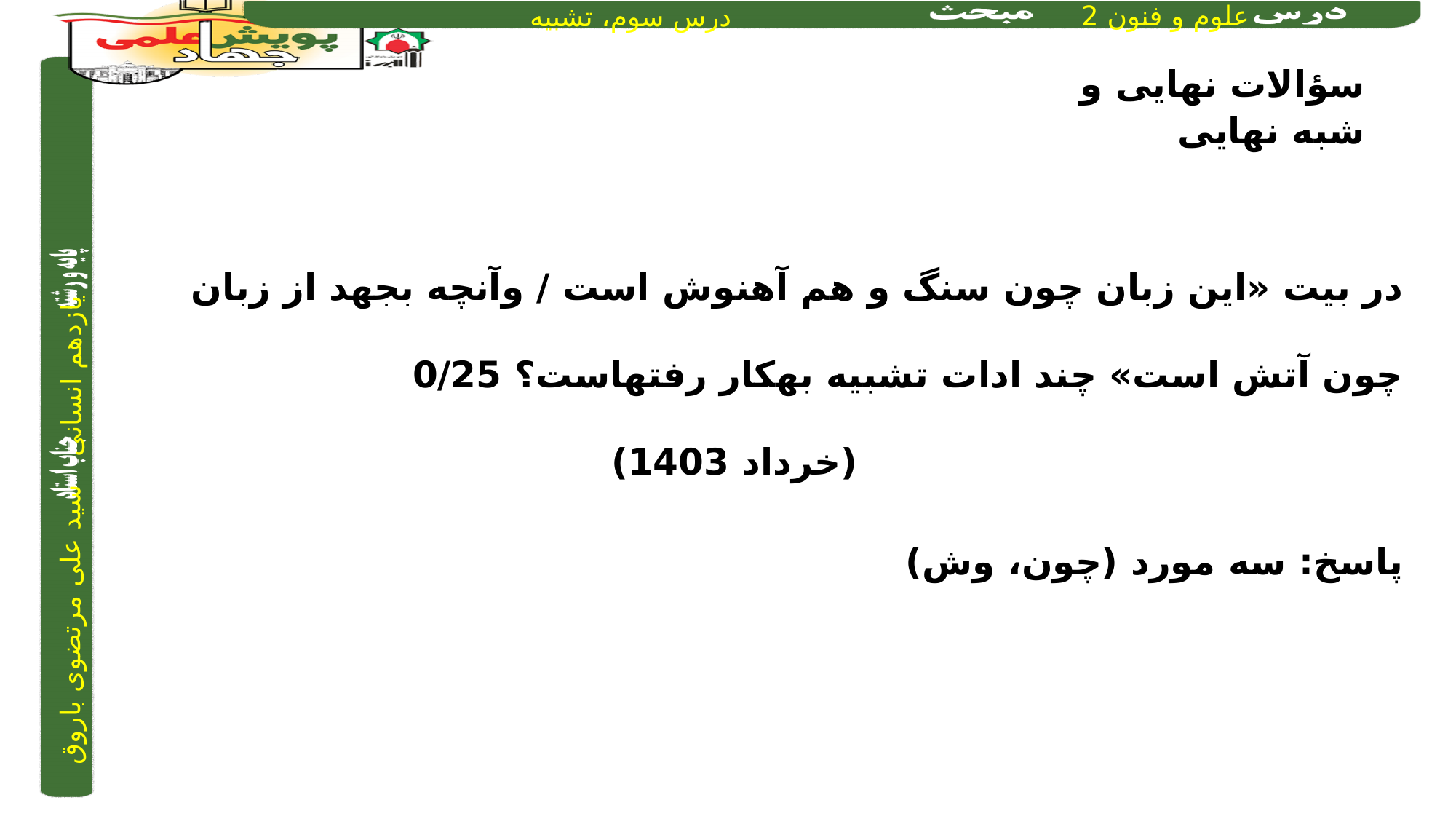

سؤالات نهایی و شبه نهایی
در بیت «این زبان چون سنگ و هم آهن­وش است / وآنچه بجهد از زبان چون آتش است» چند ادات تشبیه به­کار رفته­است؟ 0/25  								(خرداد 1403)
پاسخ: سه مورد (چون، وش)